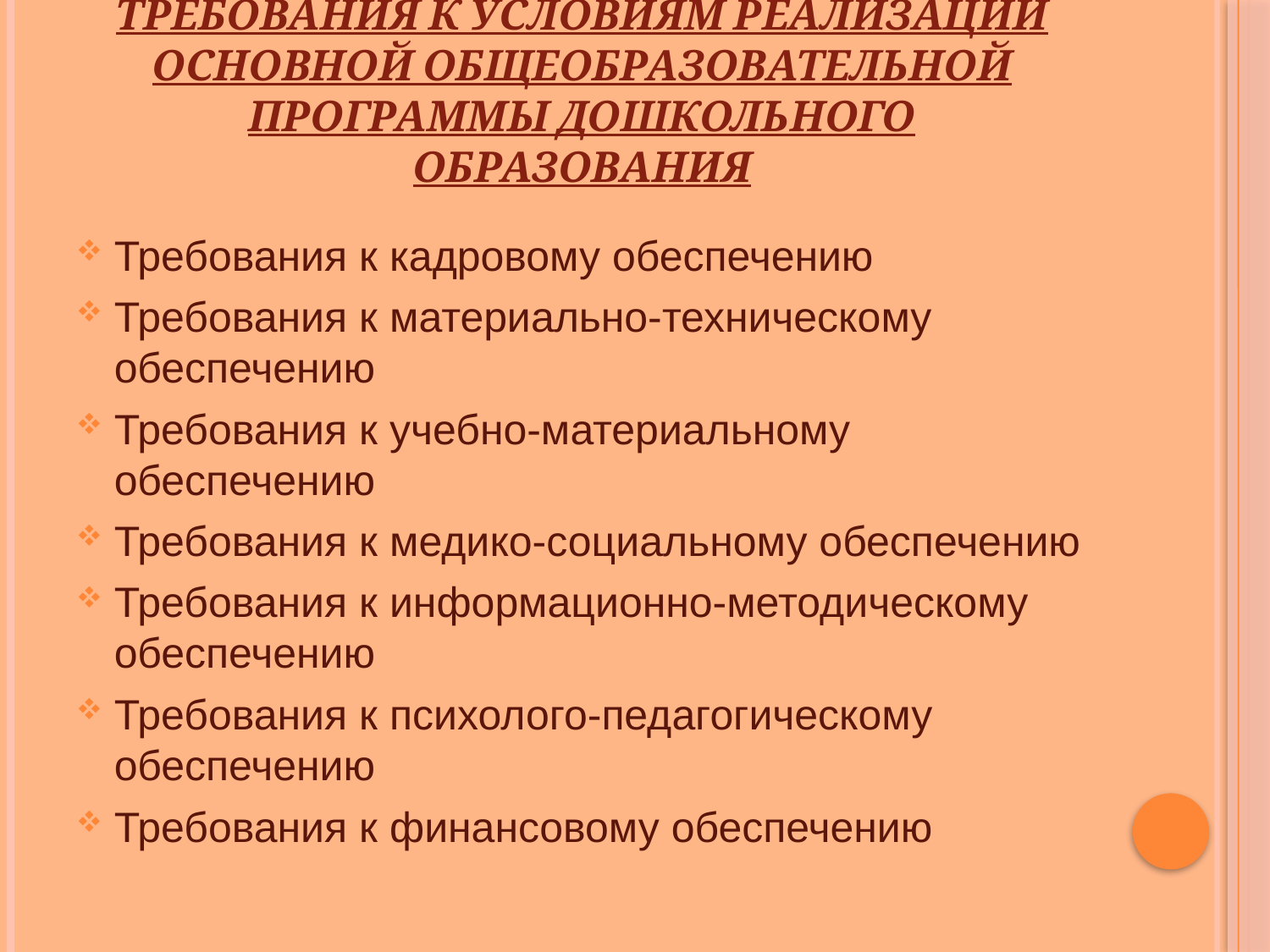

# Требования к условиям реализации основной общеобразовательной программы дошкольного образования
Требования к кадровому обеспечению
Требования к материально-техническому обеспечению
Требования к учебно-материальному обеспечению
Требования к медико-социальному обеспечению
Требования к информационно-методическому обеспечению
Требования к психолого-педагогическому обеспечению
Требования к финансовому обеспечению